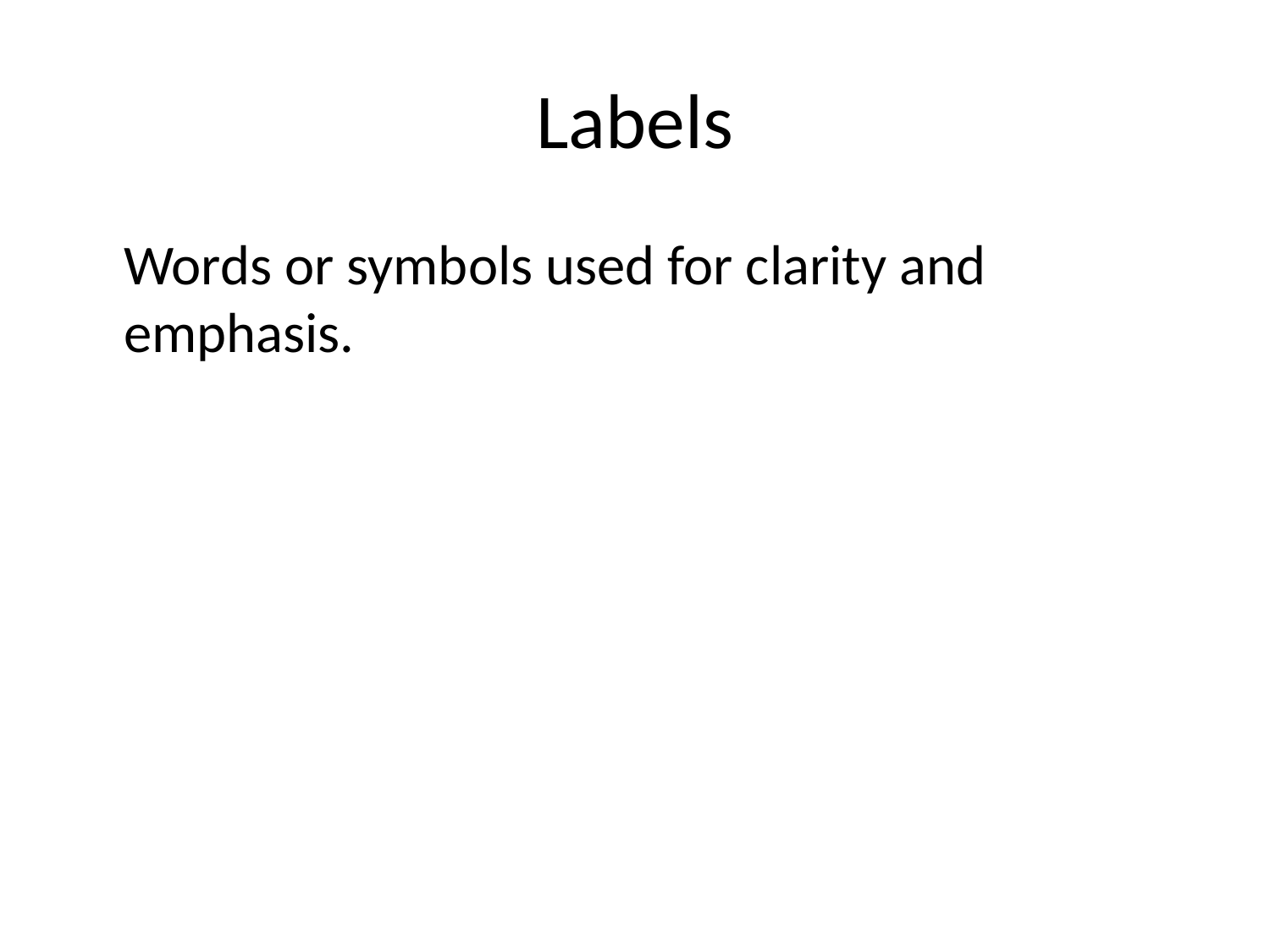

# Labels
	Words or symbols used for clarity and emphasis.